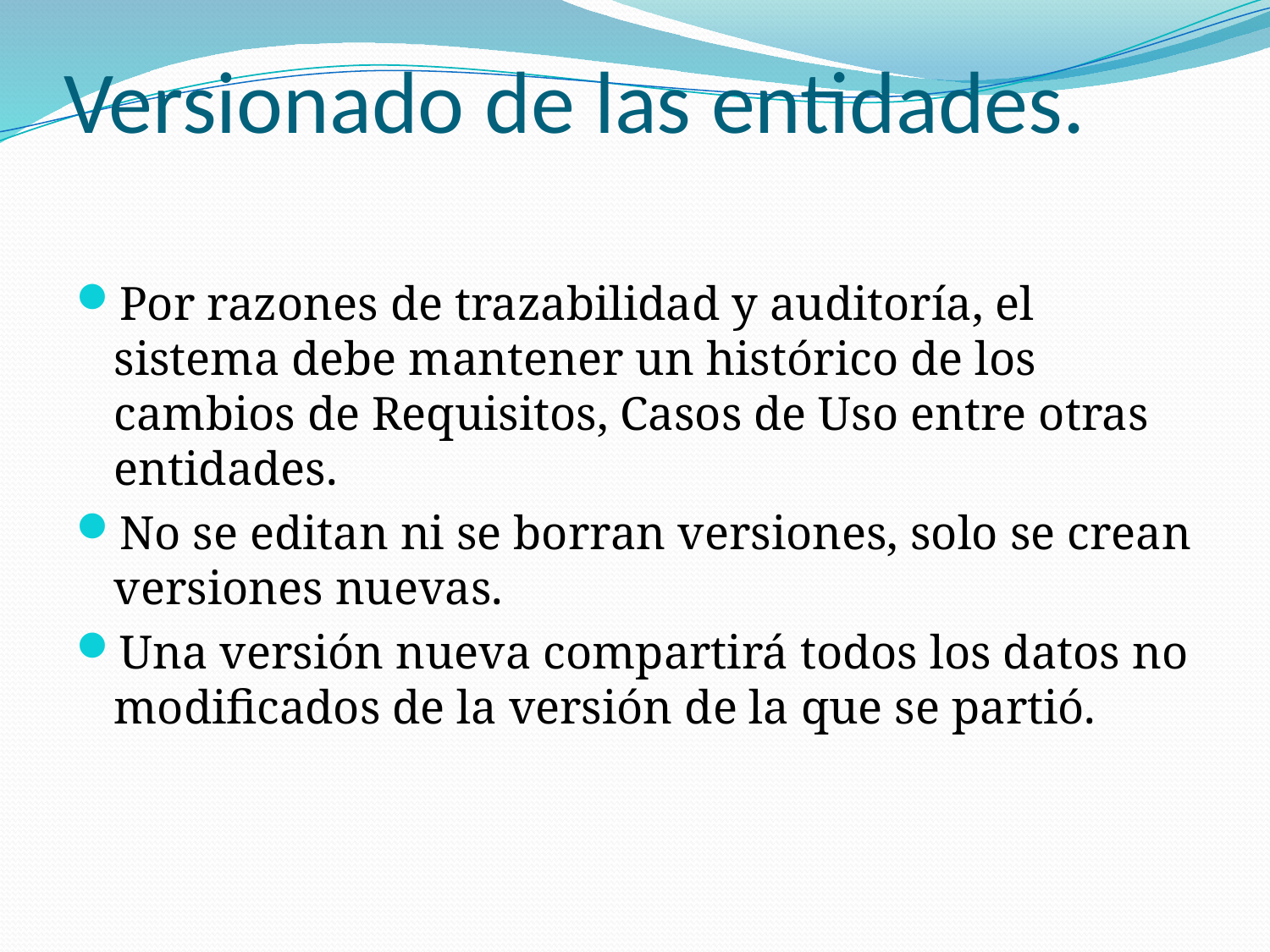

# Versionado de las entidades.
Por razones de trazabilidad y auditoría, el sistema debe mantener un histórico de los cambios de Requisitos, Casos de Uso entre otras entidades.
No se editan ni se borran versiones, solo se crean versiones nuevas.
Una versión nueva compartirá todos los datos no modificados de la versión de la que se partió.